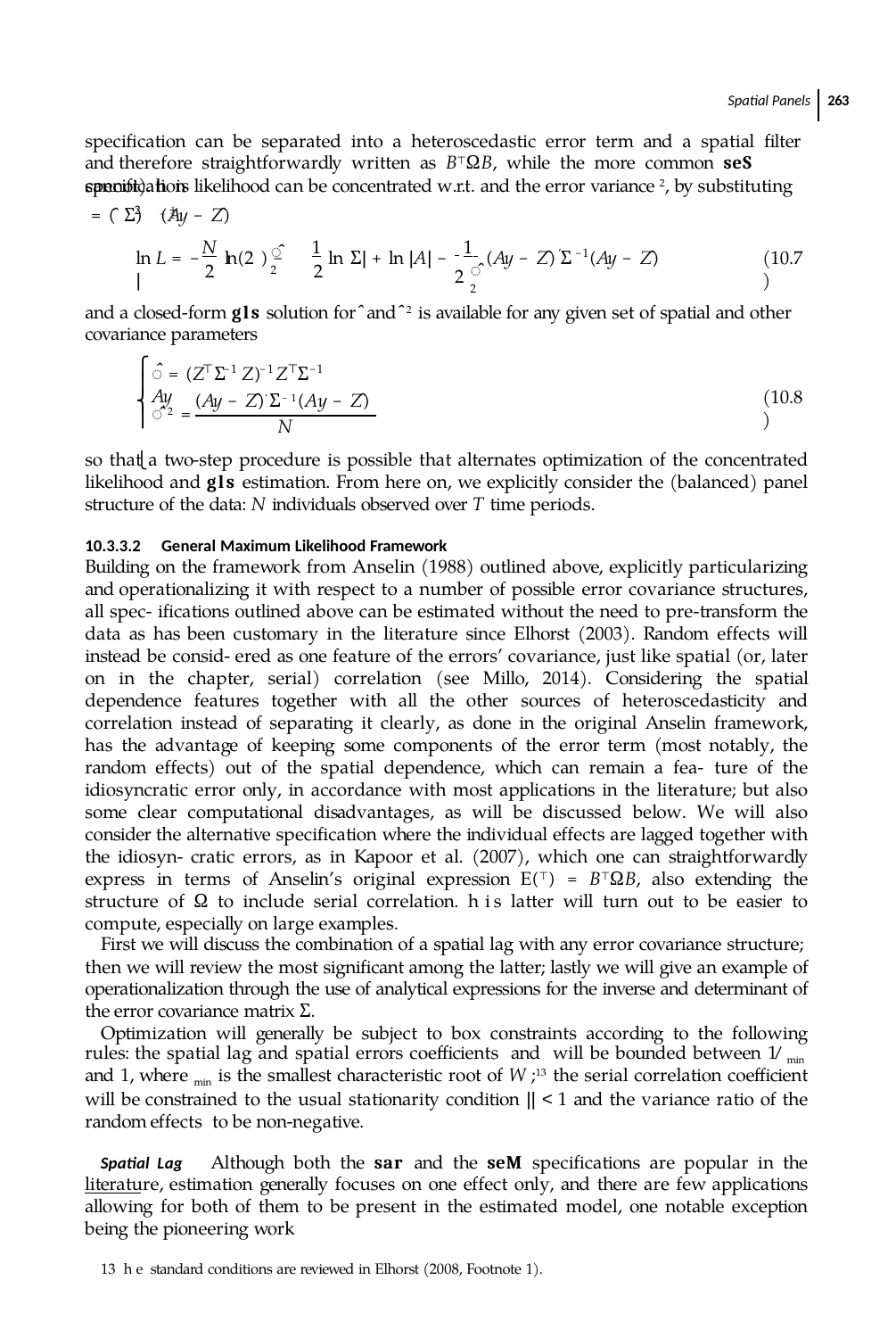

Spatial Panels  263

speciﬁcation  can  be  separated  into  a  heteroscedastic  error  term  and  a  spatial  ﬁlter  and therefore  straightforwardly  written  as  B⊤ΩB,  while  the  more  common  sem  speciﬁcation

cannot). his likelihood can be concentrated w.r.t. and the error variance 2, by substituting

– 1
2
 = (̂ Σ)  (Ay − Ẑ)
2

1
N
 1
̂2
′  −1
(10.7)
ln L = −	ln(2 ) −	ln |
Σ| + ln |A| −	(Ay − Ẑ) Σ  (Ay − Ẑ)
̂2

2	2
2
and a closed-form gls solution for ̂ and ̂ 2 is available for any given set of spatial and other

covariance parameters
⎧
⊤ −1	−1  ⊤ −1
̂ = (Z Σ  Z)  Z Σ  Ay
⎪
(10.8)
(Ay − Ẑ)′Σ−1(Ay − Ẑ)
⎨
̂ 2 =
⎪⎩

N

so that a two-step procedure is possible that alternates optimization of the concentrated likelihood and gls estimation. From here on, we explicitly consider the (balanced) panel structure of the data: N individuals observed over T time periods.

10.3.3.2  General Maximum Likelihood Framework
Building on the framework from Anselin (1988) outlined above, explicitly particularizing and operationalizing it with respect to a number of possible error covariance structures, all spec- iﬁcations outlined above can be estimated without the need to pre-transform the data as has been customary in the literature since Elhorst (2003). Random effects will instead be consid- ered as one feature of the errors’ covariance, just like spatial (or, later on in the chapter, serial) correlation (see Millo, 2014). Considering the spatial dependence features together with all the other sources of heteroscedasticity and correlation instead of separating it clearly, as done in the original Anselin framework, has the advantage of keeping some components of the error term (most notably, the random effects) out of the spatial dependence, which can remain a fea- ture of the idiosyncratic error only, in accordance with most applications in the literature; but also some clear computational disadvantages, as will be discussed below. We will also consider the alternative speciﬁcation where the individual effects are lagged together with the idiosyn- cratic errors, as in Kapoor et al. (2007), which one can straightforwardly express in terms of Anselin’s original expression E(⊤) = B⊤ΩB, also extending the structure of Ω to include serial correlation. his latter will turn out to be easier to compute, especially on large examples.
First we will discuss the combination of a spatial lag with any error covariance structure;
then we will review the most signiﬁcant among the latter; lastly we will give an example of operationalization through the use of analytical expressions for the inverse and determinant of the error covariance matrix Σ.
Optimization will generally be subject to box constraints according to the following rules: the spatial lag and spatial errors coeﬃcients  and  will be bounded between 1∕min  and 1, where min  is the smallest characteristic root of W ;13  the serial correlation coeﬃcient will be constrained to the usual stationarity condition || < 1 and the variance ratio of the random effects  to be non-negative.

Spatial Lag    Although both the sar and the sem speciﬁcations are popular in the literature, estimation generally focuses on one effect only, and there are few applications allowing for both of them to be present in the estimated model, one notable exception being the pioneering work

13 he standard conditions are reviewed in Elhorst (2008, Footnote 1).